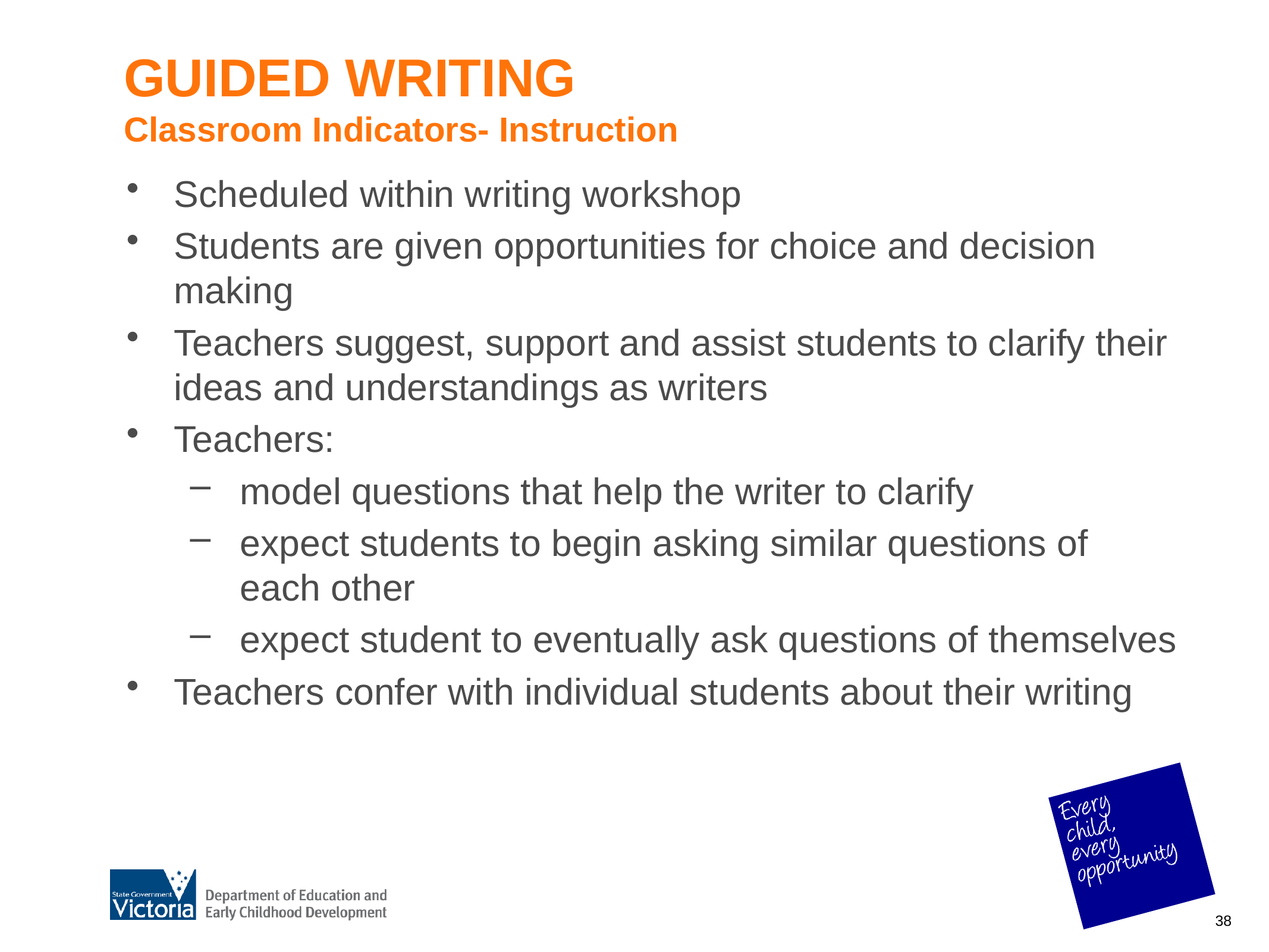

# GUIDED WRITING Classroom Indicators- Instruction
Scheduled within writing workshop
Students are given opportunities for choice and decision making
Teachers suggest, support and assist students to clarify their ideas and understandings as writers
Teachers:
model questions that help the writer to clarify
expect students to begin asking similar questions of each other
expect student to eventually ask questions of themselves
Teachers confer with individual students about their writing

38